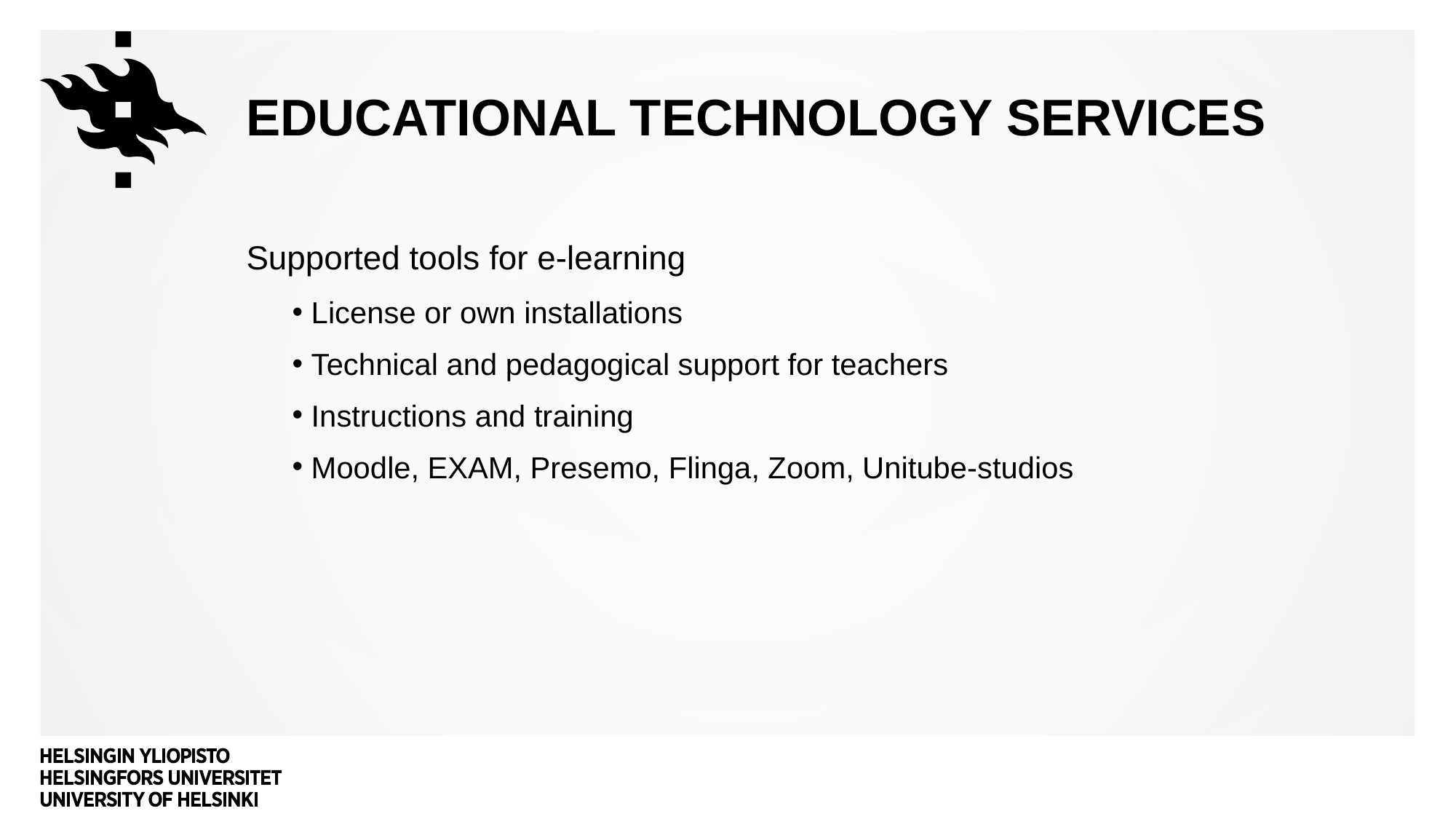

# Educational technology services
Supported tools for e-learning
 License or own installations
 Technical and pedagogical support for teachers
 Instructions and training
 Moodle, EXAM, Presemo, Flinga, Zoom, Unitube-studios